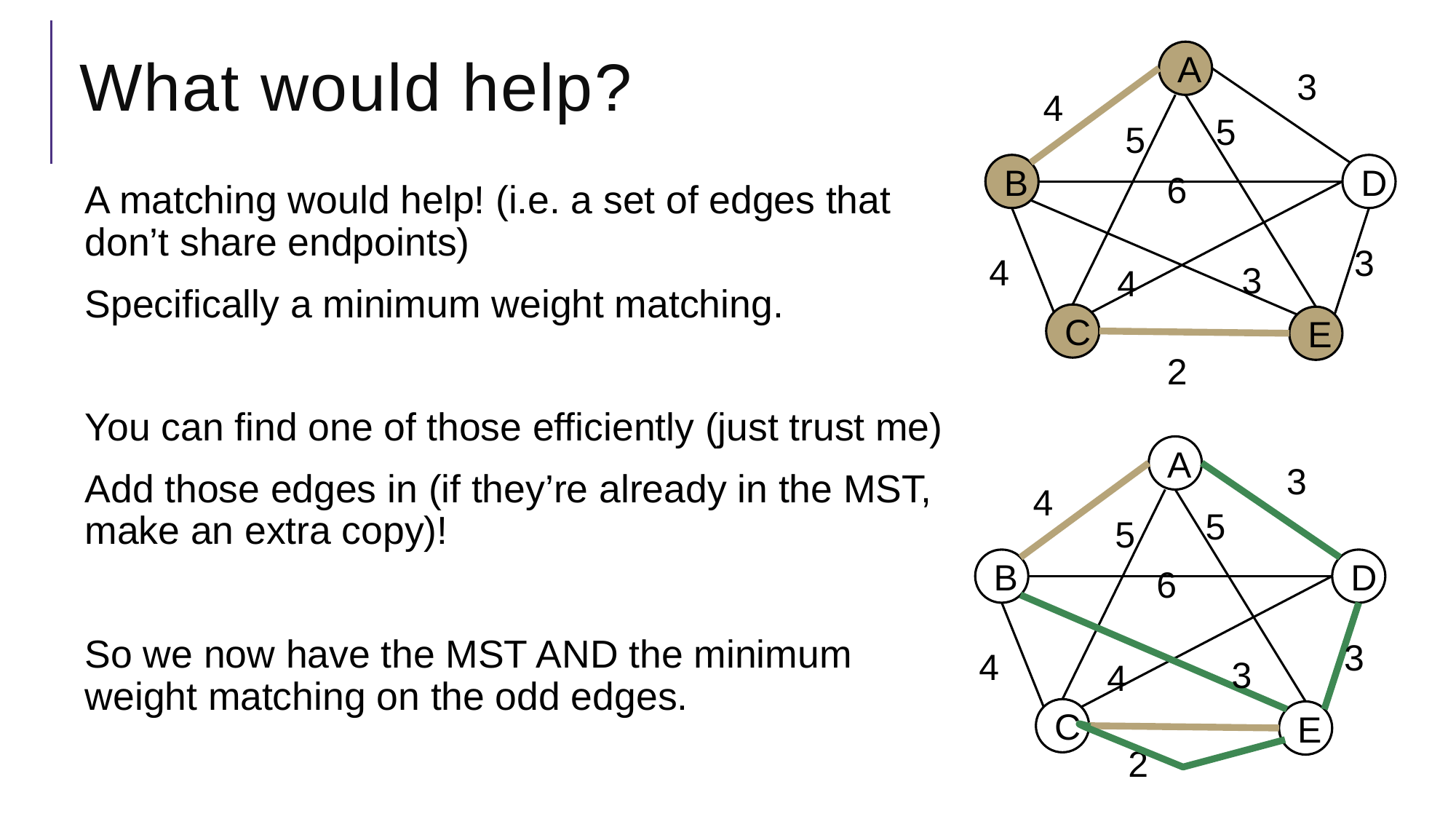

# What would help?
A
3
4
5
5
D
B
6
3
4
3
4
C
E
2
A matching would help! (i.e. a set of edges that don’t share endpoints)
Specifically a minimum weight matching.

You can find one of those efficiently (just trust me)
Add those edges in (if they’re already in the MST, make an extra copy)!

So we now have the MST AND the minimum weight matching on the odd edges.
A
3
4
5
5
D
B
6
3
4
3
4
C
E

2